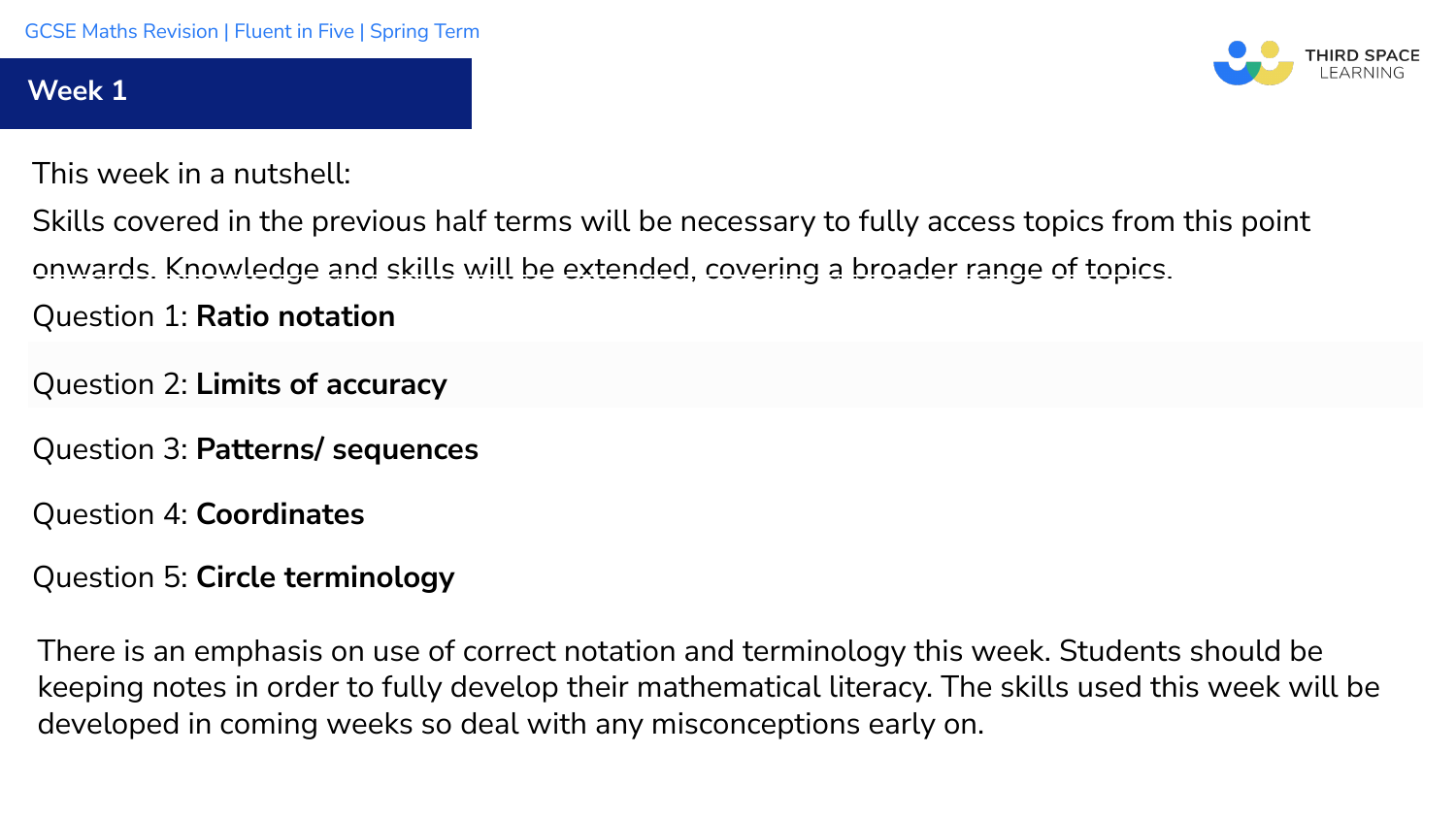

Week 1
| This week in a nutshell: Skills covered in the previous half terms will be necessary to fully access topics from this point onwards. Knowledge and skills will be extended, covering a broader range of topics. |
| --- |
| Question 1: Ratio notation |
| Question 2: Limits of accuracy |
| Question 3: Patterns/ sequences |
| Question 4: Coordinates |
| Question 5: Circle terminology |
There is an emphasis on use of correct notation and terminology this week. Students should be keeping notes in order to fully develop their mathematical literacy. The skills used this week will be developed in coming weeks so deal with any misconceptions early on.